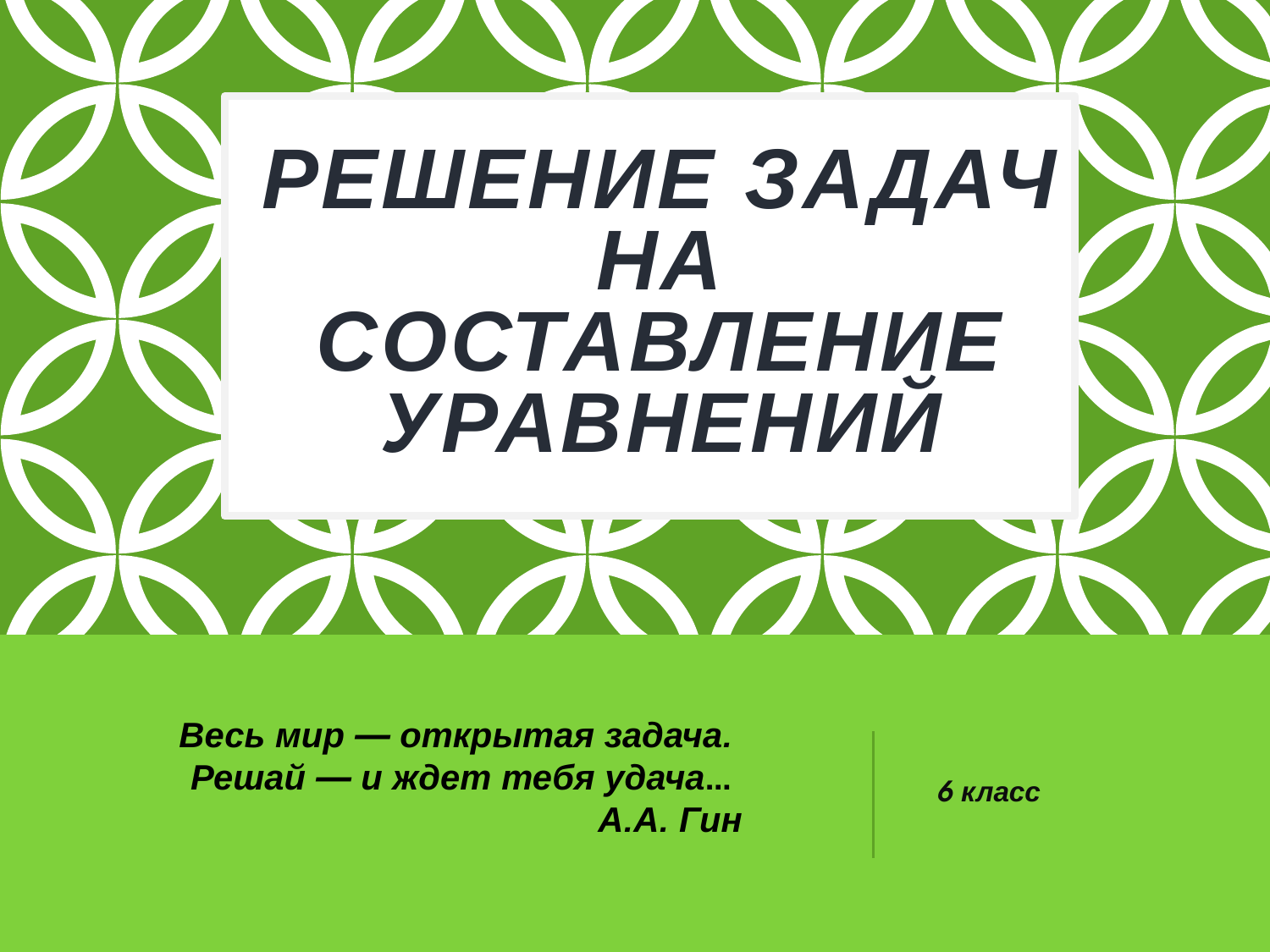

# Решение задач на составление уравнений
Весь мир — открытая задача.
Решай — и ждет тебя удача…
А.А. Гин

6 класс